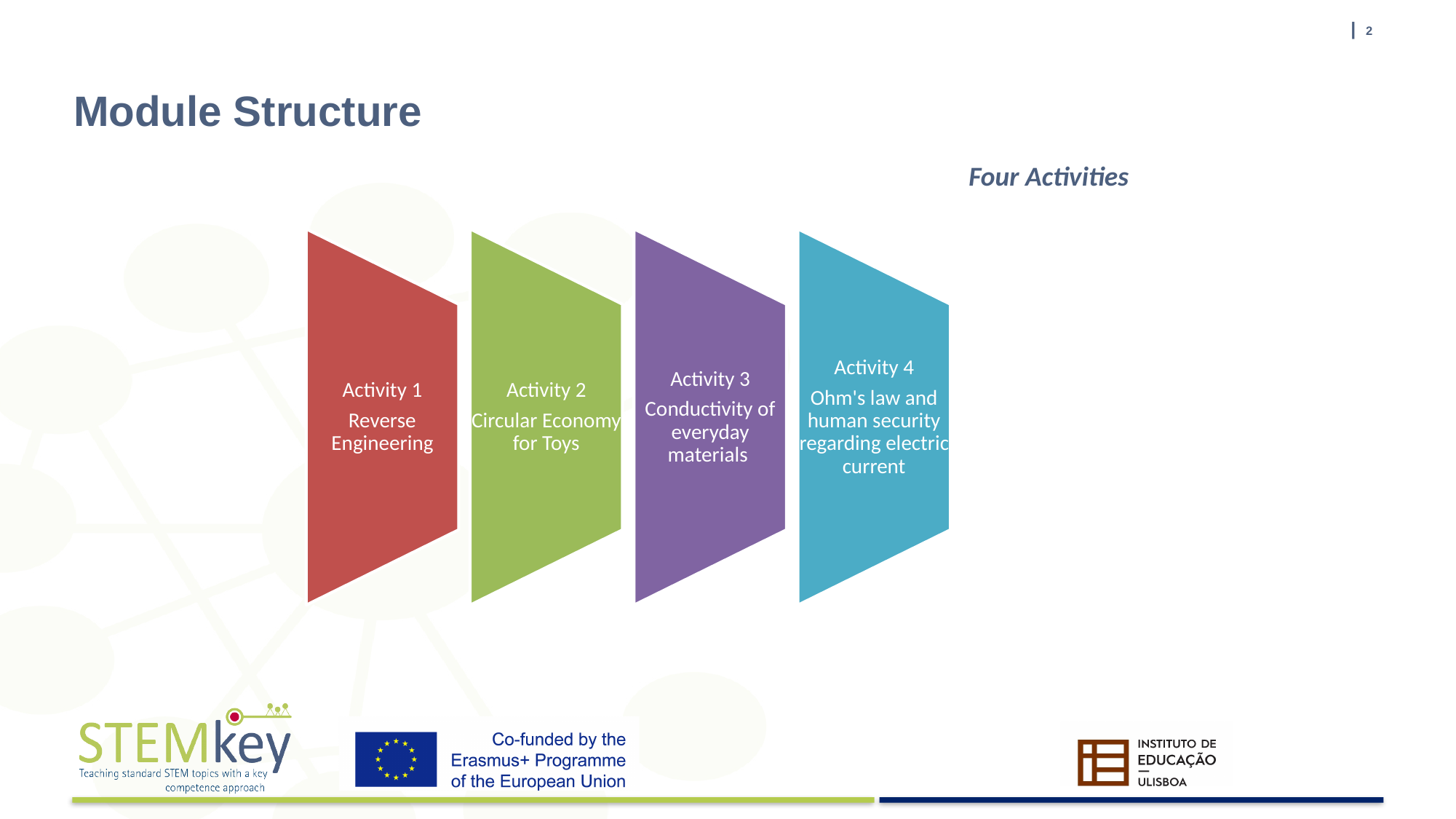

|  2
# Module Structure
Four Activities
Activity 1
Reverse Engineering
Activity 2
Circular Economy for Toys
Activity 3
Conductivity of everyday materials
Activity 4
Ohm's law and human security regarding electric current